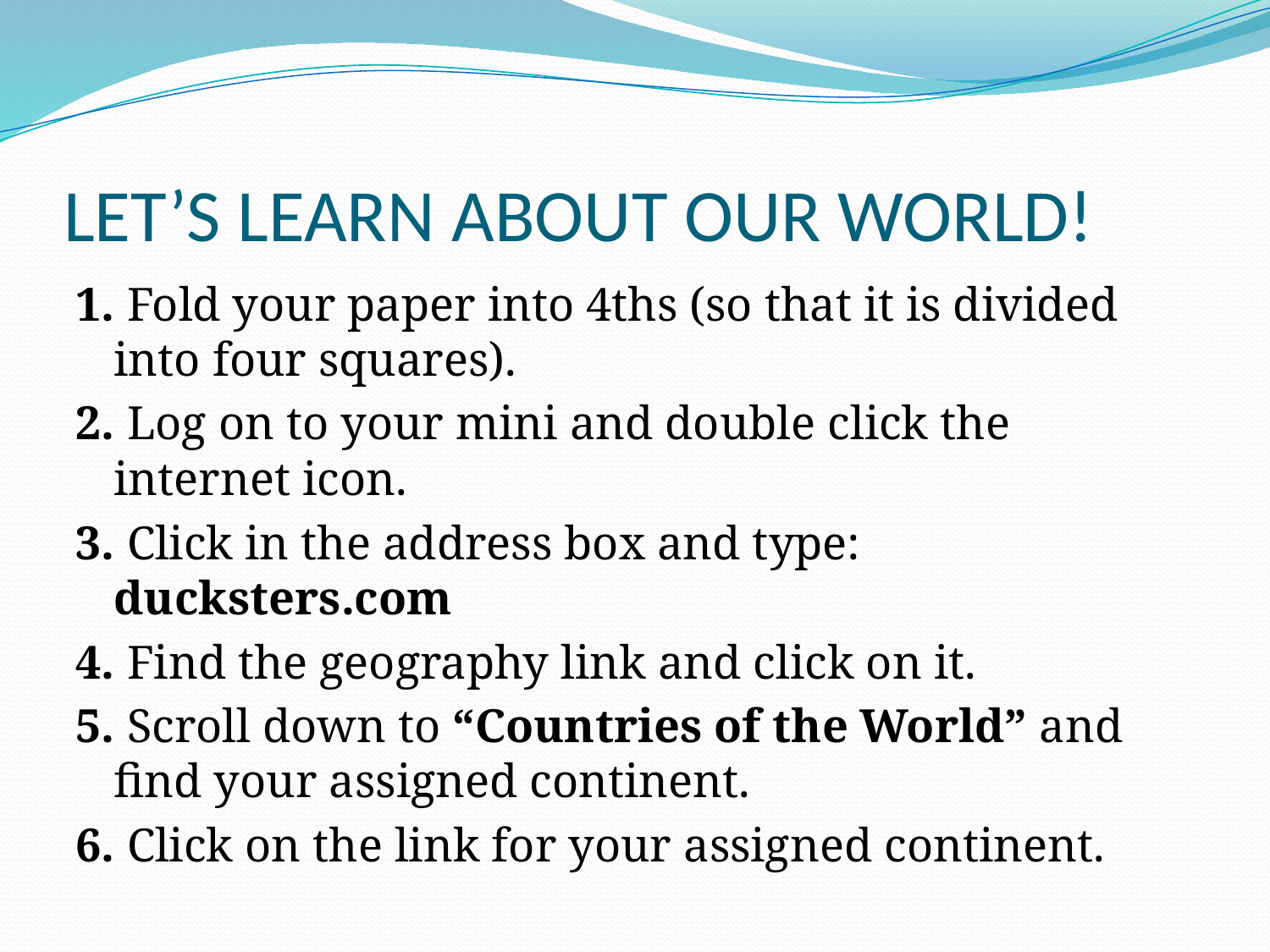

# LET’S LEARN ABOUT OUR WORLD!
1. Fold your paper into 4ths (so that it is divided into four squares).
2. Log on to your mini and double click the internet icon.
3. Click in the address box and type: ducksters.com
4. Find the geography link and click on it.
5. Scroll down to “Countries of the World” and find your assigned continent.
6. Click on the link for your assigned continent.